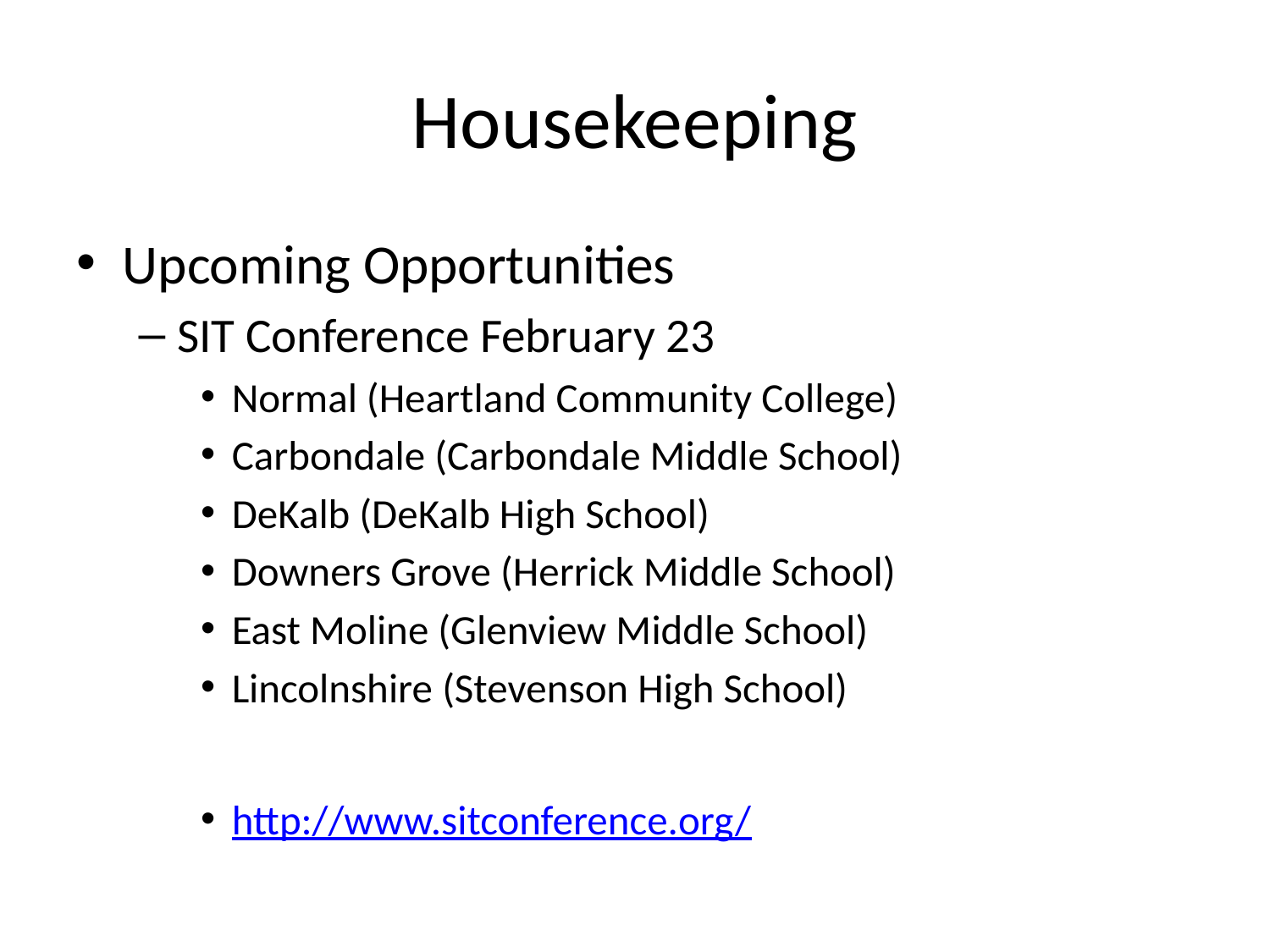

# Housekeeping
Upcoming Opportunities
SIT Conference February 23
Normal (Heartland Community College)
Carbondale (Carbondale Middle School)
DeKalb (DeKalb High School)
Downers Grove (Herrick Middle School)
East Moline (Glenview Middle School)
Lincolnshire (Stevenson High School)

http://www.sitconference.org/